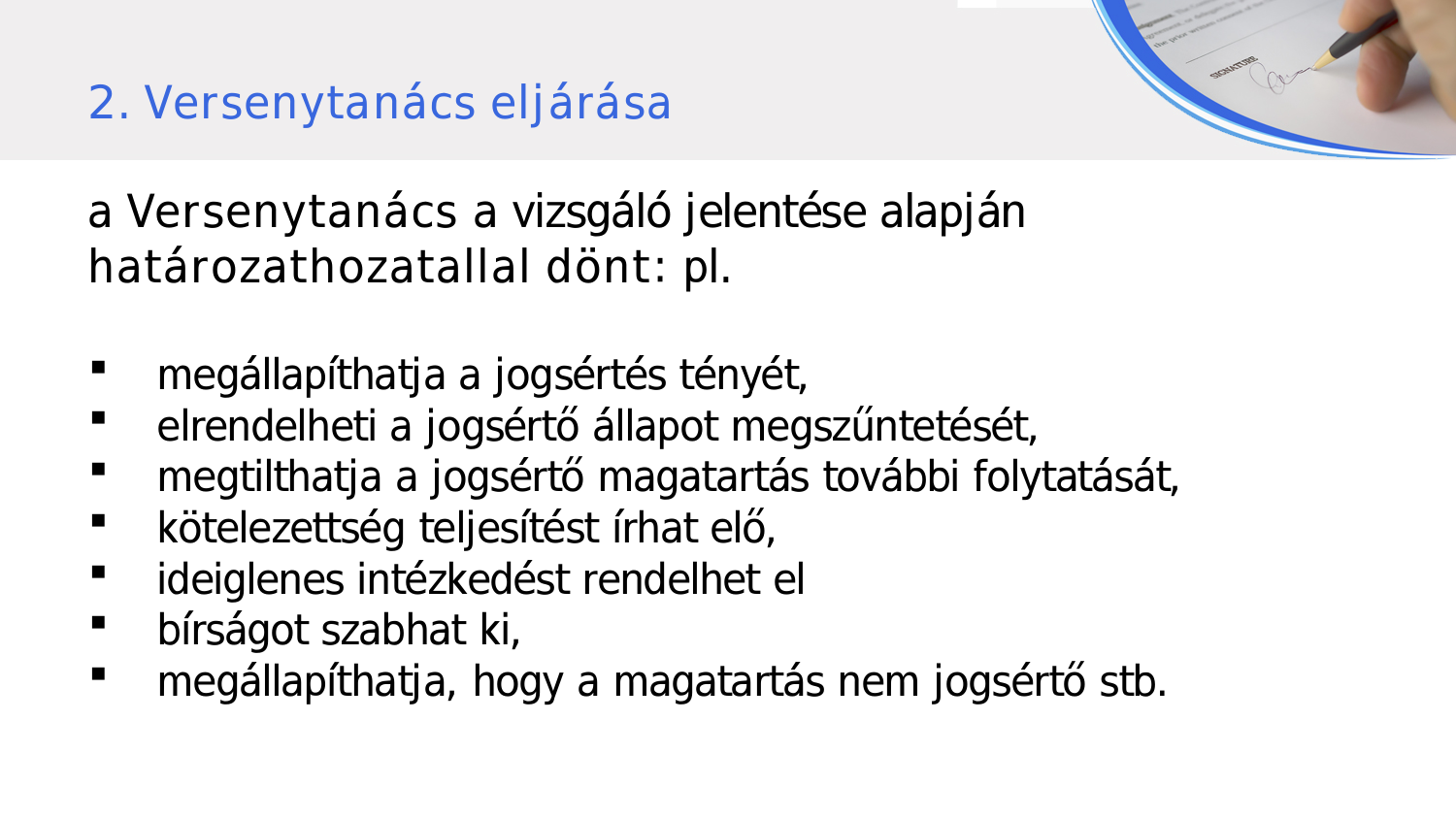

2. Versenytanács eljárása

a Versenytanács a vizsgáló jelentése alapján határozathozatallal dönt: pl.

megállapíthatja a jogsértés tényét,
elrendelheti a jogsértő állapot megszűntetését,
megtilthatja a jogsértő magatartás további folytatását,
kötelezettség teljesítést írhat elő,
ideiglenes intézkedést rendelhet el
bírságot szabhat ki,
megállapíthatja, hogy a magatartás nem jogsértő stb.